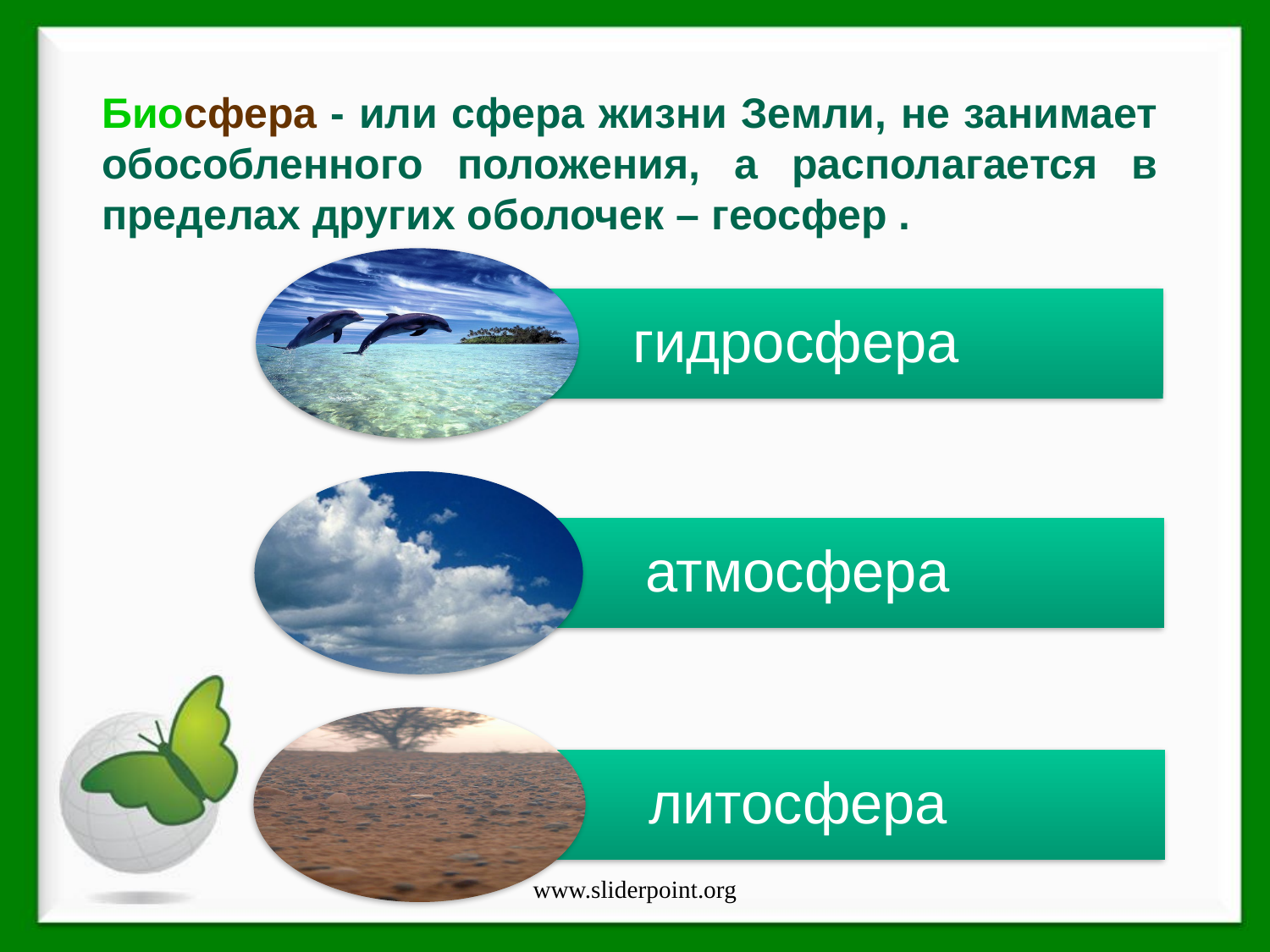

Биосфера - или сфера жизни Земли, не занимает обособленного положения, а располагается в пределах других оболочек – геосфер .
гидросфера
атмосфера
литосфера
www.sliderpoint.org